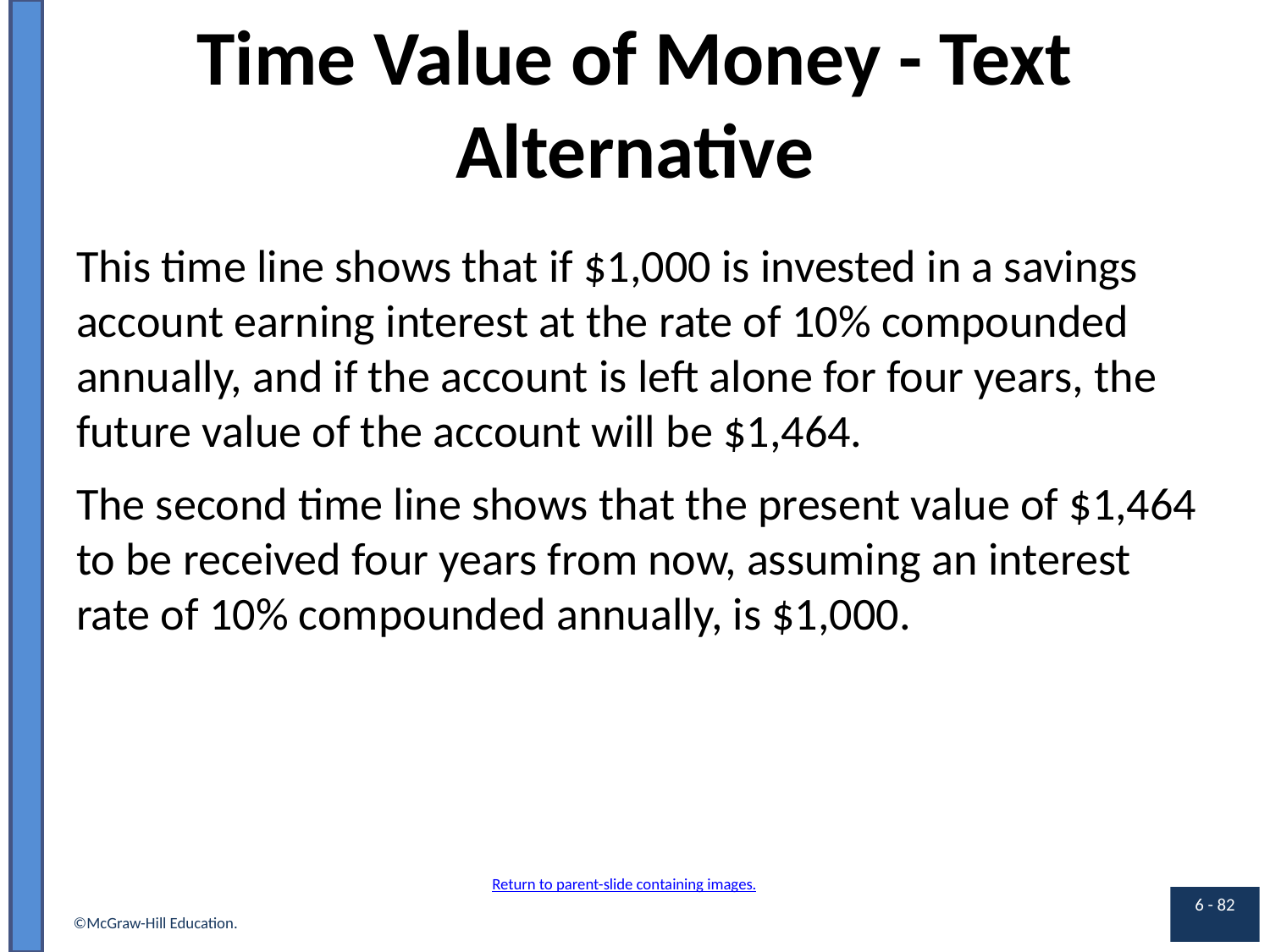

# Time Value of Money - Text Alternative
This time line shows that if $1,000 is invested in a savings account earning interest at the rate of 10% compounded annually, and if the account is left alone for four years, the future value of the account will be $1,464.
The second time line shows that the present value of $1,464 to be received four years from now, assuming an interest rate of 10% compounded annually, is $1,000.
Return to parent-slide containing images.